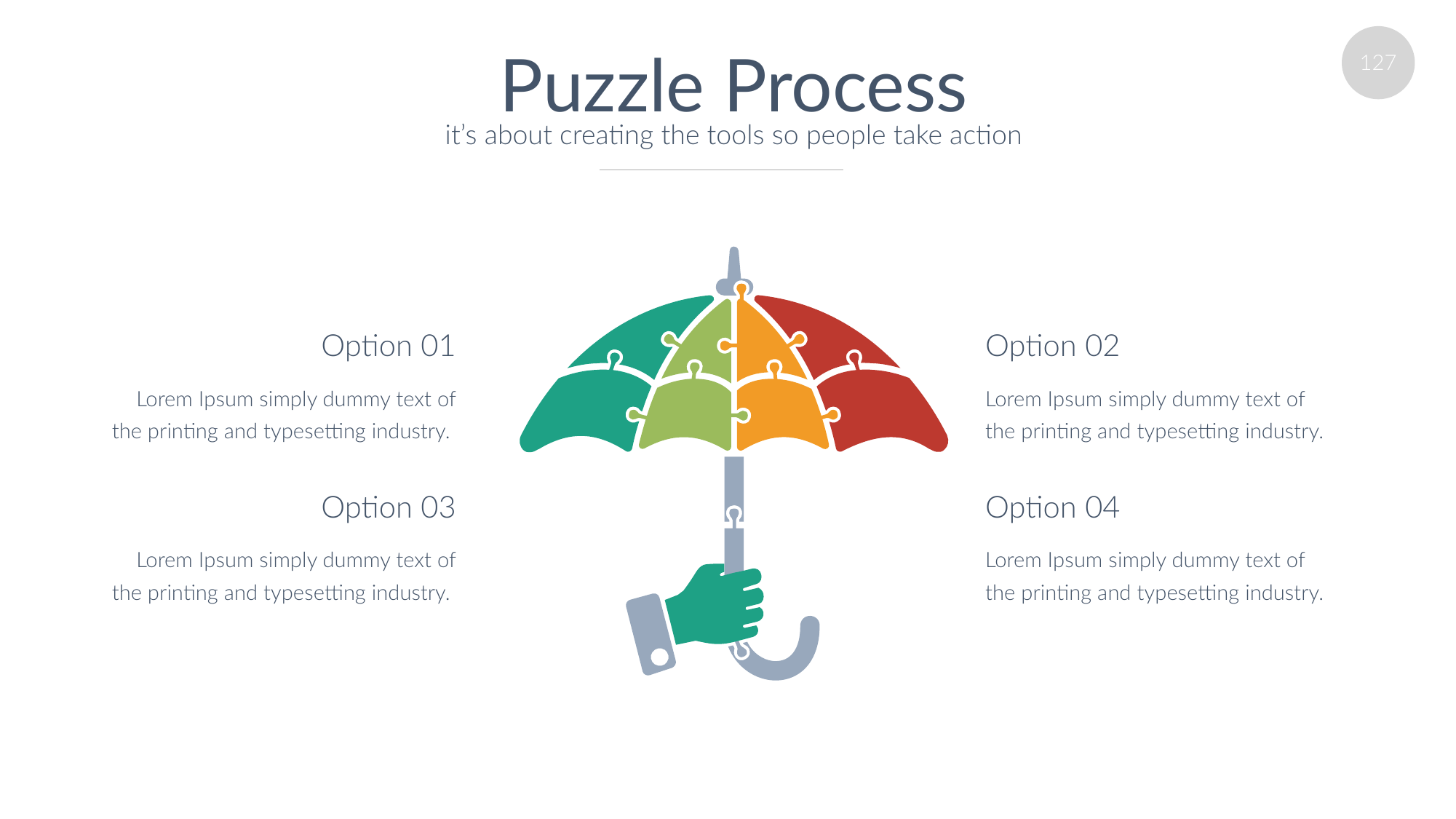

# Puzzle Process
it’s about creating the tools so people take action

Option 01
Lorem Ipsum simply dummy text of the printing and typesetting industry.
Option 02
Lorem Ipsum simply dummy text of the printing and typesetting industry.
Option 03
Lorem Ipsum simply dummy text of the printing and typesetting industry.
Option 04
Lorem Ipsum simply dummy text of the printing and typesetting industry.